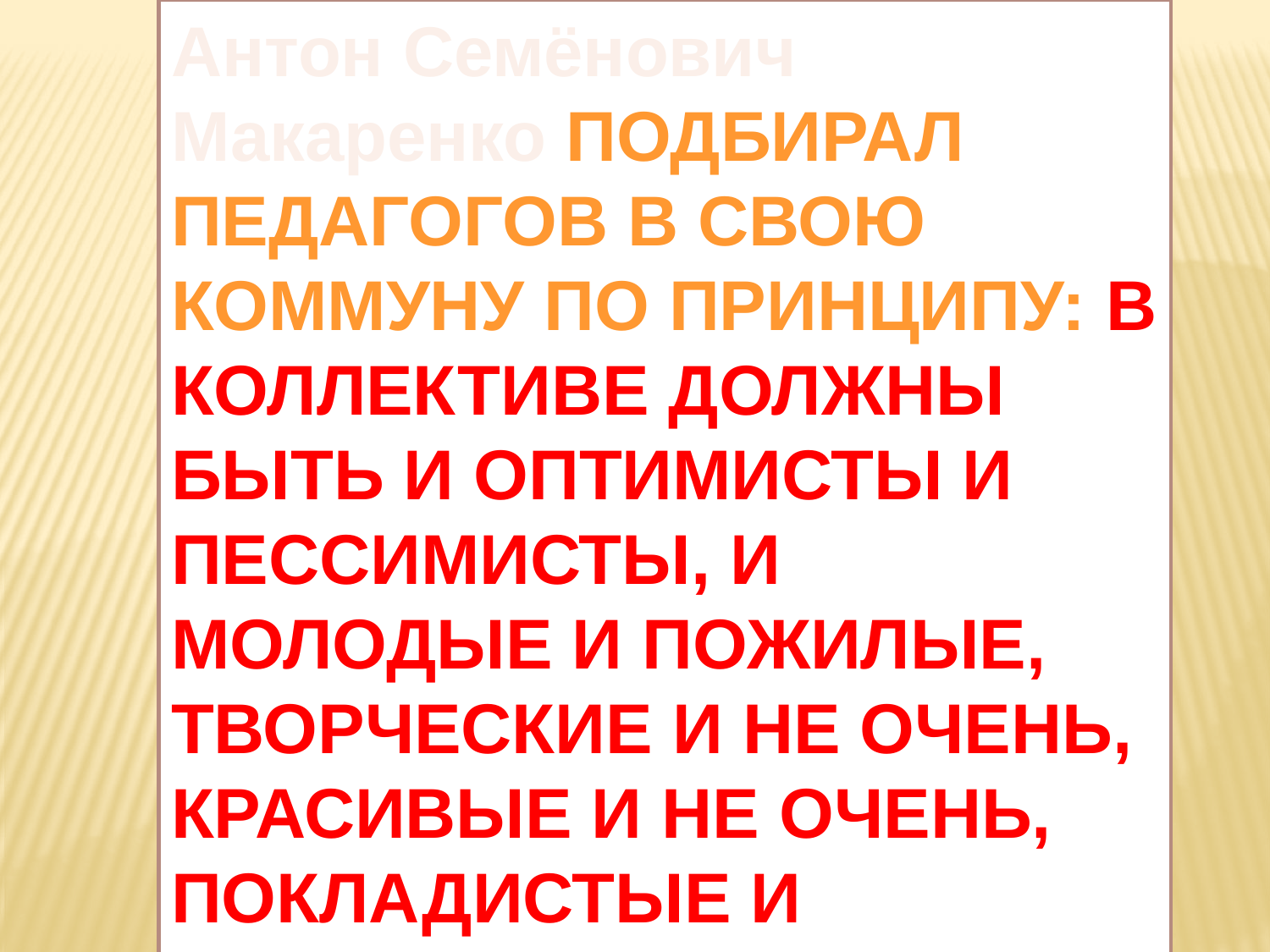

Антон Семёнович Макаренко подбирал педагогов в свою коммуну по принципу: в коллективе должны быть и оптимисты и пессимисты, и молодые и пожилые, творческие и не очень, красивые и не очень, покладистые и скандалисты и т.д.